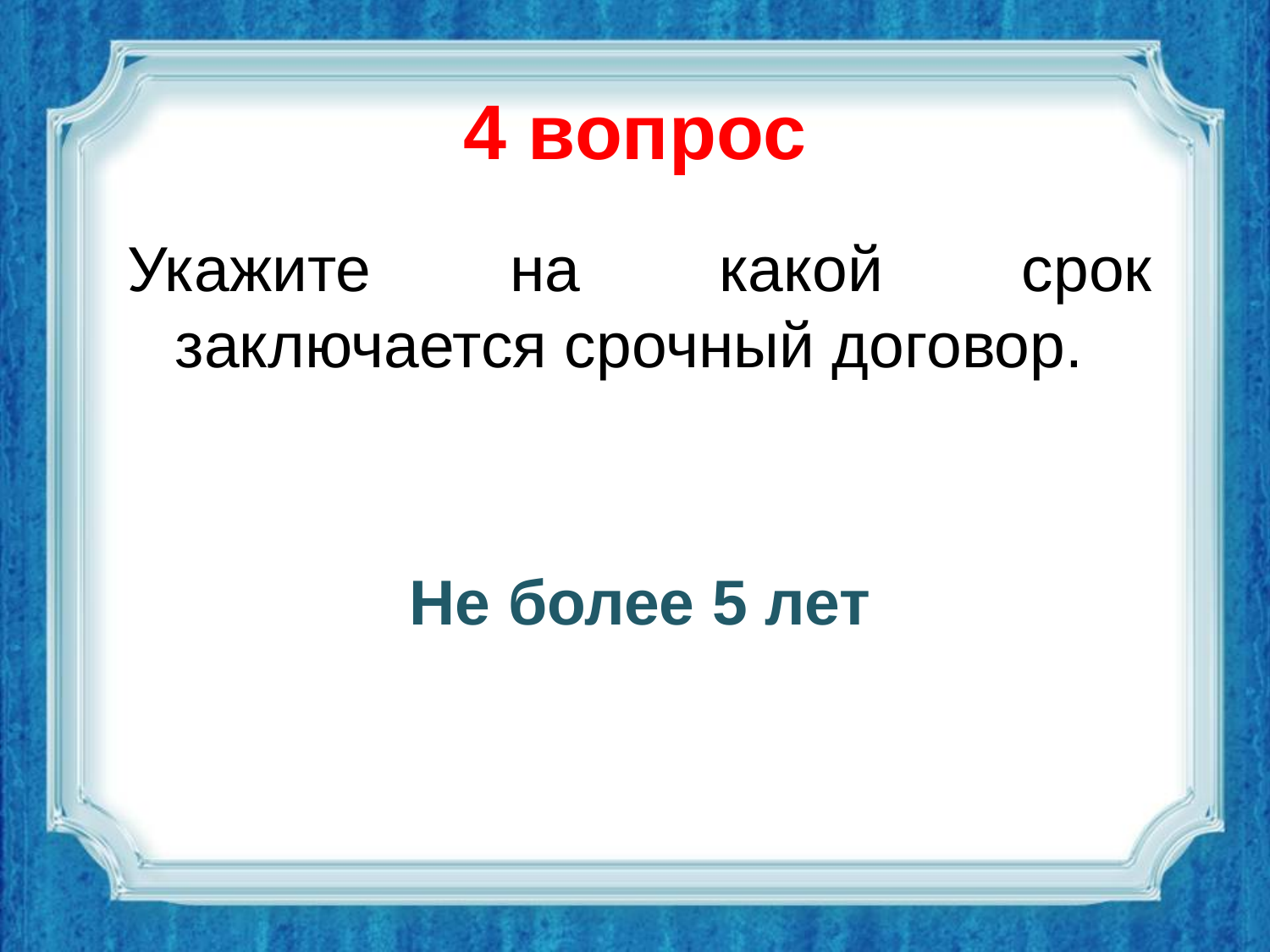

# 4 вопрос
Укажите на какой срок заключается срочный договор.

Не более 5 лет